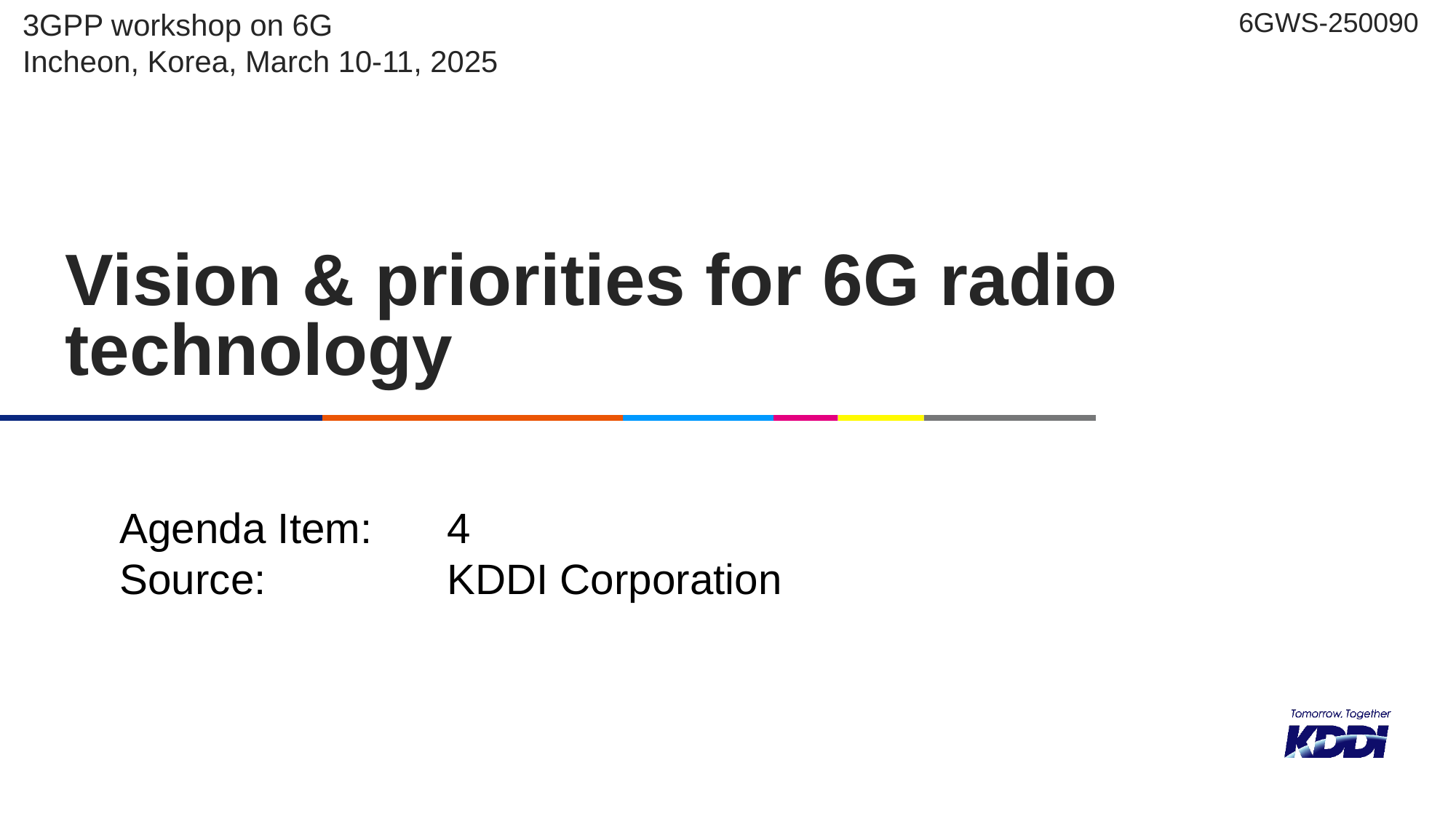

6GWS-250090
3GPP workshop on 6G
Incheon, Korea, March 10-11, 2025
# Vision & priorities for 6G radio technology
Agenda Item: 	4
Source: 		KDDI Corporation